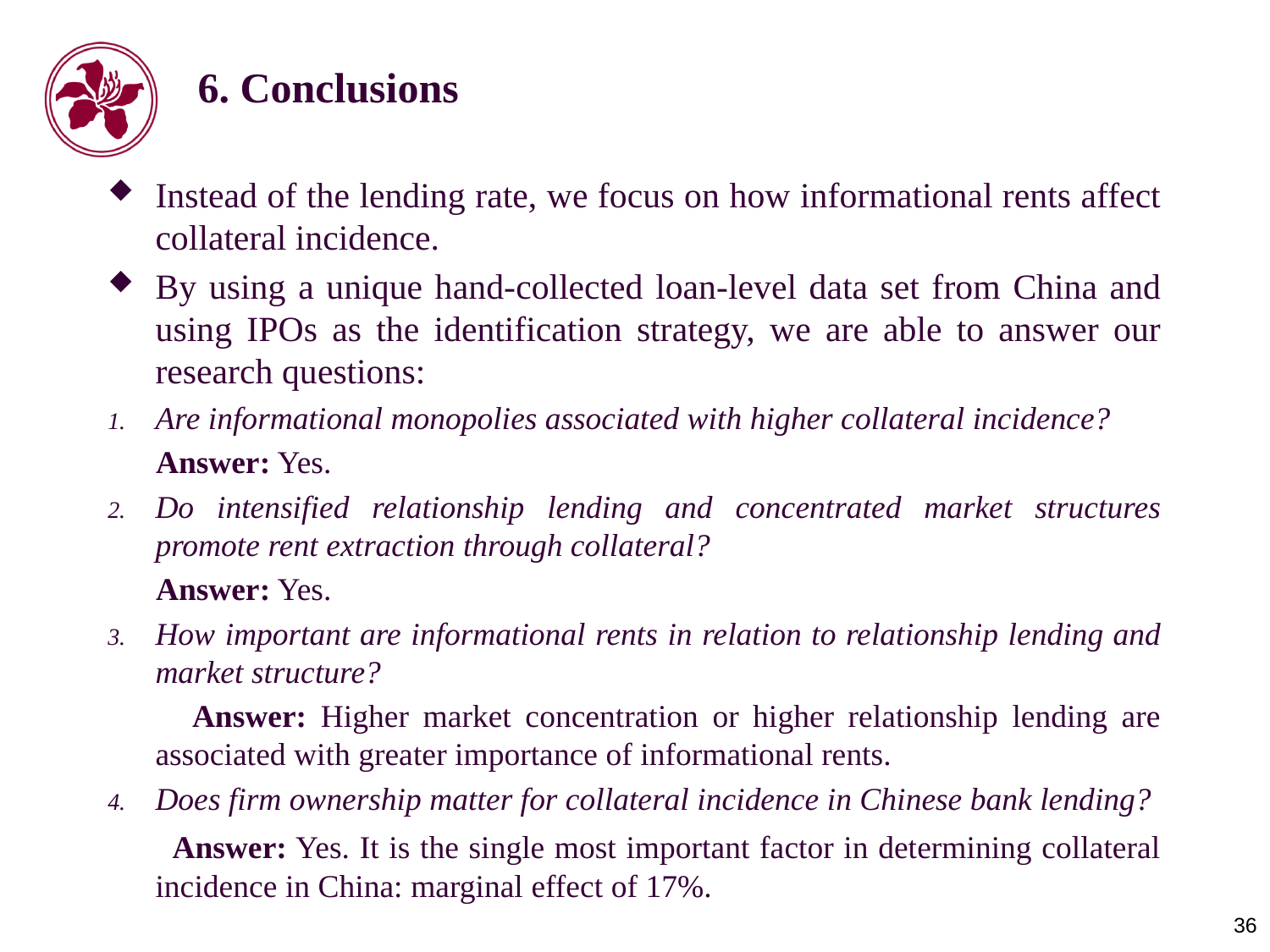

# 6. Conclusions
Instead of the lending rate, we focus on how informational rents affect collateral incidence.
By using a unique hand-collected loan-level data set from China and using IPOs as the identification strategy, we are able to answer our research questions:
Are informational monopolies associated with higher collateral incidence?
      Answer: Yes.
Do intensified relationship lending and concentrated market structures promote rent extraction through collateral?
      Answer: Yes.
How important are informational rents in relation to relationship lending and market structure?
      Answer: Higher market concentration or higher relationship lending are associated with greater importance of informational rents.
Does firm ownership matter for collateral incidence in Chinese bank lending?
      Answer: Yes. It is the single most important factor in determining collateral incidence in China: marginal effect of 17%.
36